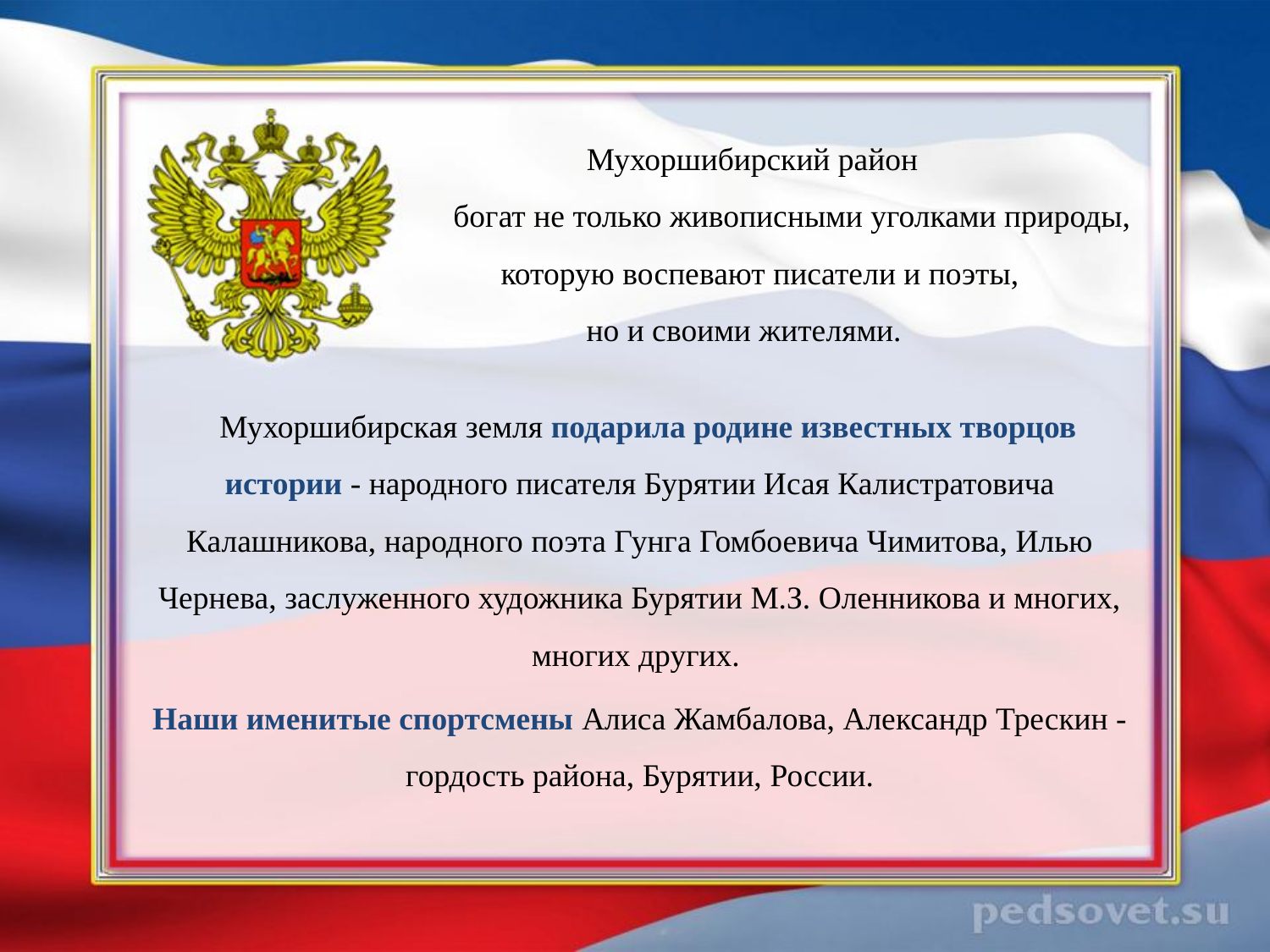

# Мухоршибирский район богат не только живописными уголками природы, которую воспевают писатели и поэты, но и своими жителями.

  Мухоршибирская земля подарила родине известных творцов истории - народного писателя Бурятии Исая Калистратовича Калашникова, народного поэта Гунга Гомбоевича Чимитова, Илью Чернева, заслуженного художника Бурятии М.З. Оленникова и многих, многих других.
Наши именитые спортсмены Алиса Жамбалова, Александр Трескин - гордость района, Бурятии, России.